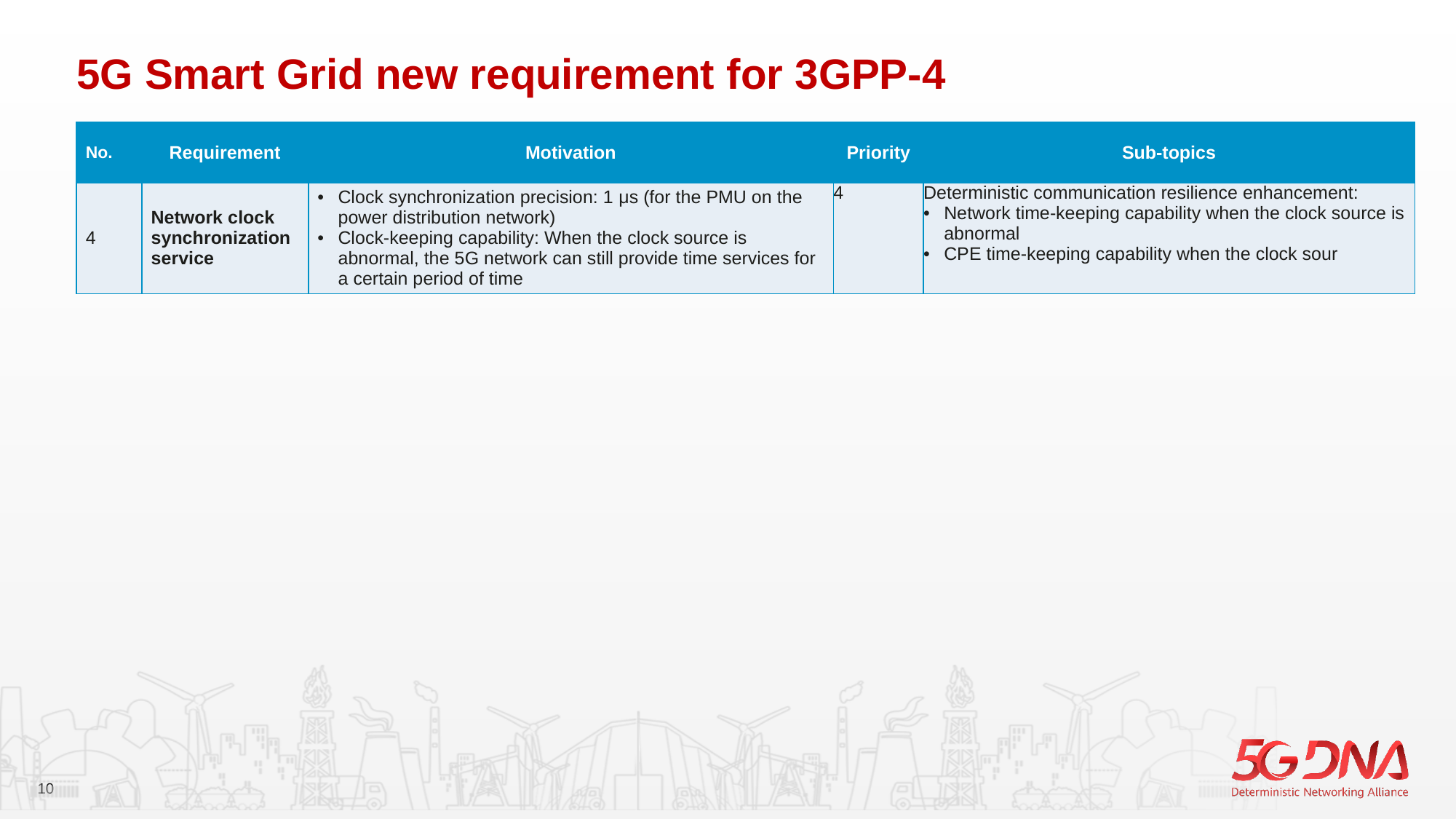

5G Smart Grid new requirement for 3GPP-4
| No. | Requirement | Motivation | Priority | Sub-topics |
| --- | --- | --- | --- | --- |
| 4 | Network clock synchronization service | Clock synchronization precision: 1 μs (for the PMU on the power distribution network) Clock-keeping capability: When the clock source is abnormal, the 5G network can still provide time services for a certain period of time | 4 | Deterministic communication resilience enhancement: Network time-keeping capability when the clock source is abnormal CPE time-keeping capability when the clock sour |